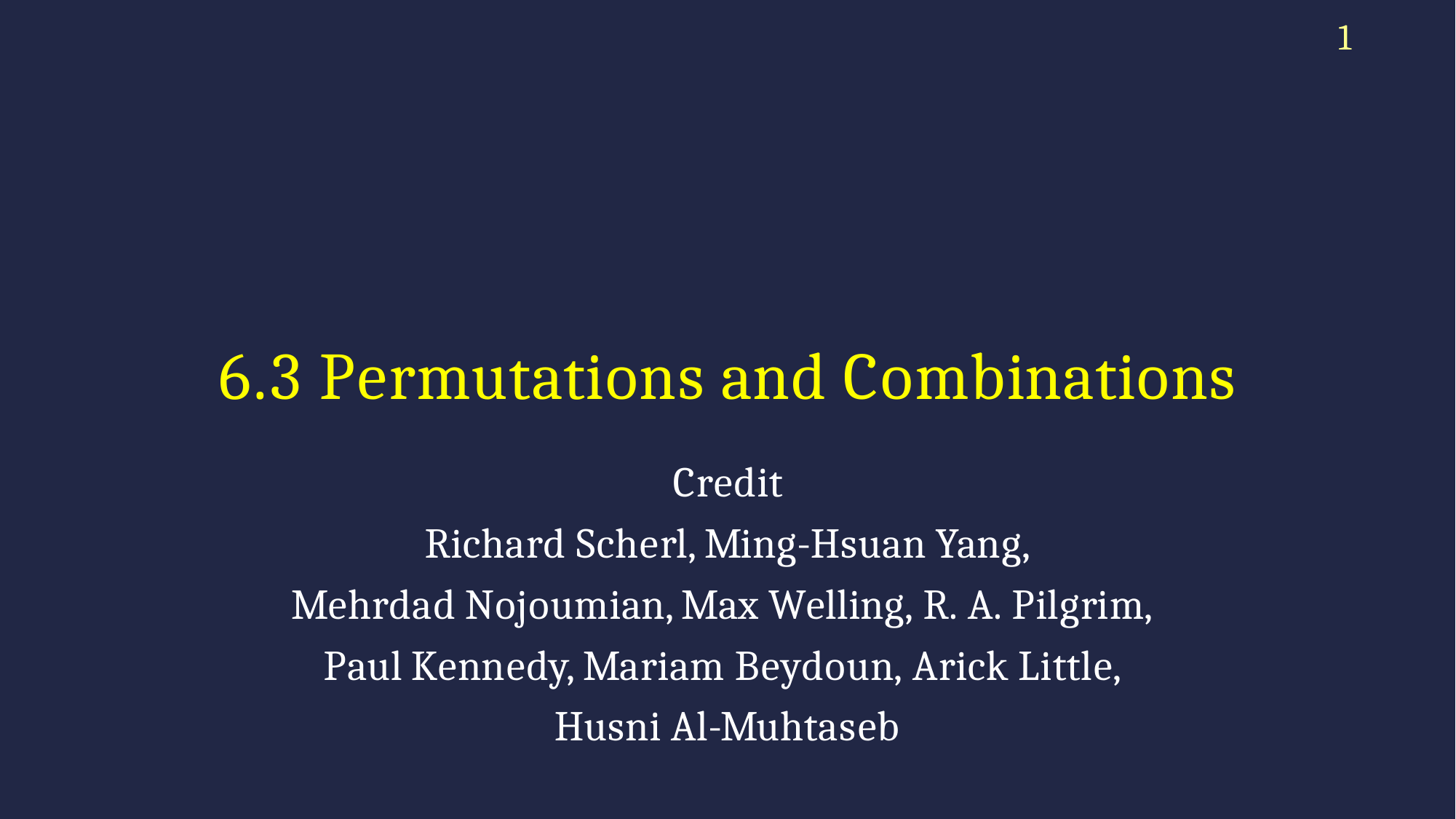

1
# 6.3 Permutations and Combinations
Credit
Richard Scherl, Ming-Hsuan Yang,
Mehrdad Nojoumian, Max Welling, R. A. Pilgrim,
Paul Kennedy, Mariam Beydoun, Arick Little,
Husni Al-Muhtaseb